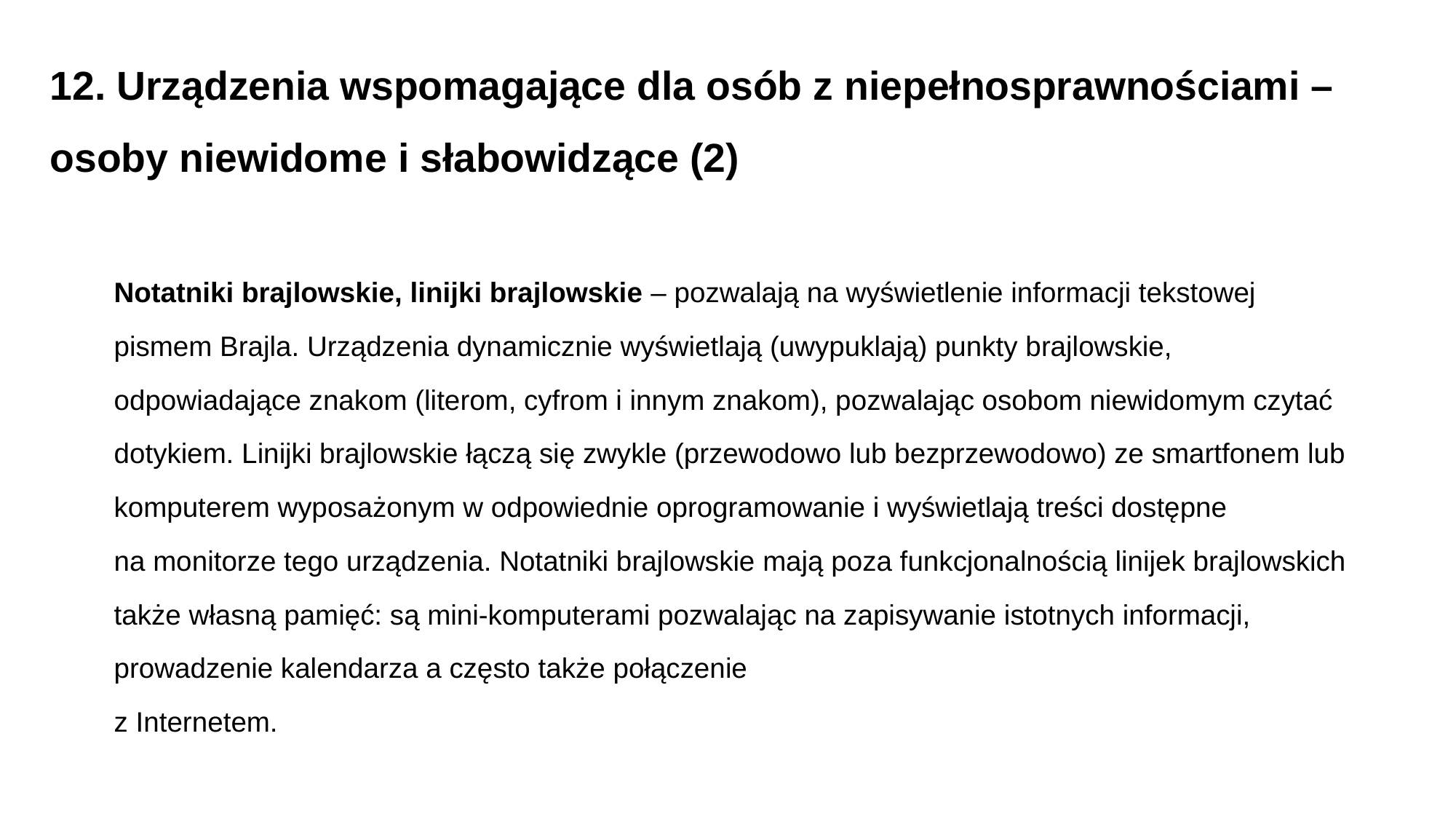

# 12. Urządzenia wspomagające dla osób z niepełnosprawnościami – osoby niewidome i słabowidzące (2)
Notatniki brajlowskie, linijki brajlowskie – pozwalają na wyświetlenie informacji tekstowej pismem Brajla. Urządzenia dynamicznie wyświetlają (uwypuklają) punkty brajlowskie, odpowiadające znakom (literom, cyfrom i innym znakom), pozwalając osobom niewidomym czytać dotykiem. Linijki brajlowskie łączą się zwykle (przewodowo lub bezprzewodowo) ze smartfonem lub komputerem wyposażonym w odpowiednie oprogramowanie i wyświetlają treści dostępne na monitorze tego urządzenia. Notatniki brajlowskie mają poza funkcjonalnością linijek brajlowskich także własną pamięć: są mini-komputerami pozwalając na zapisywanie istotnych informacji, prowadzenie kalendarza a często także połączenie
z Internetem.